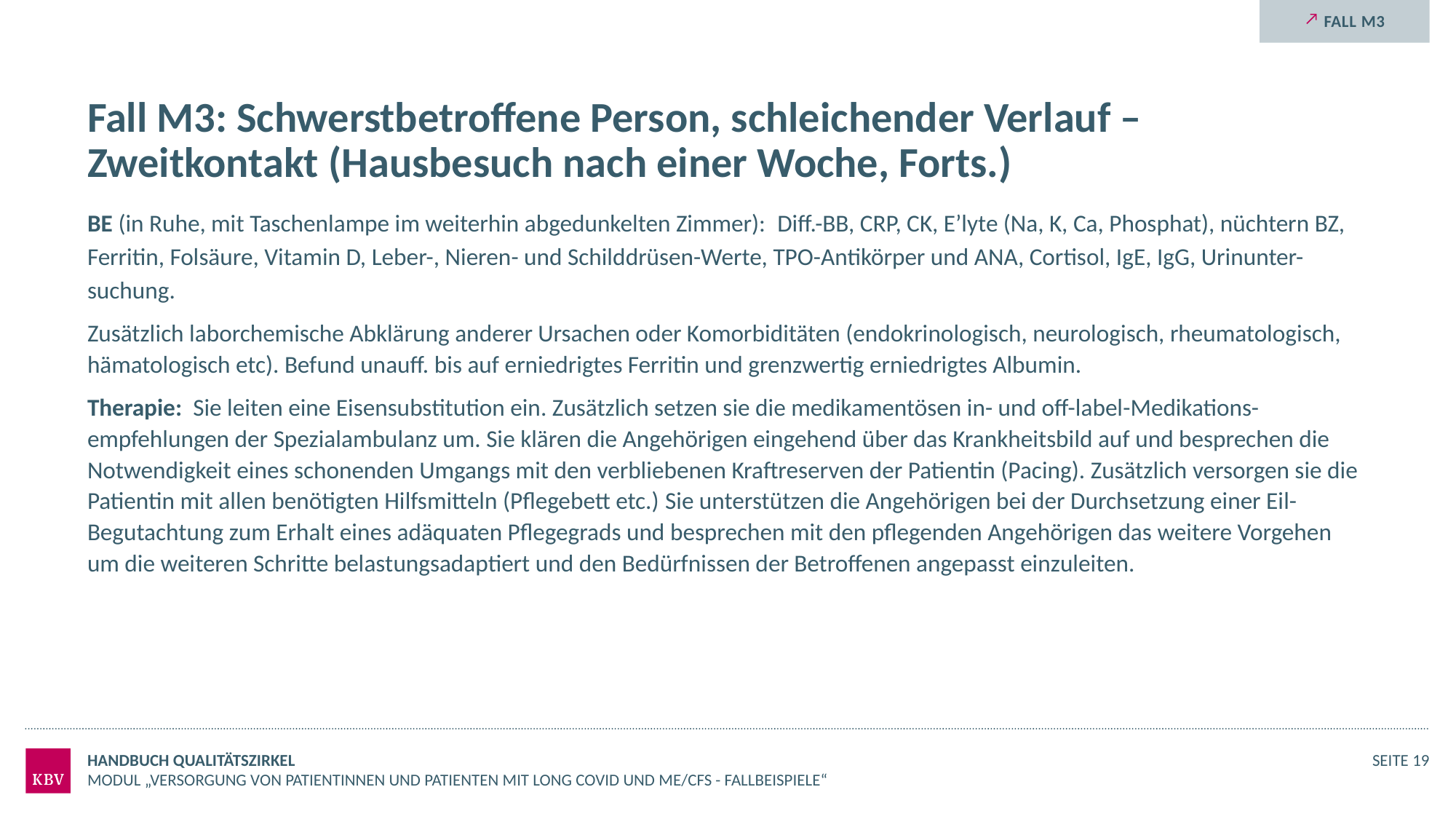

Fall M3
# Fall M3: Schwerstbetroffene Person, schleichender Verlauf – Zweitkontakt (Hausbesuch nach einer Woche, Forts.)
BE (in Ruhe, mit Taschenlampe im weiterhin abgedunkelten Zimmer):  Diff.-BB, CRP, CK, E’lyte (Na, K, Ca, Phosphat), nüchtern BZ, Ferritin, Folsäure, Vitamin D, Leber-, Nieren- und Schilddrüsen-Werte, TPO-Antikörper und ANA, Cortisol, IgE, IgG, Urinunter-suchung.
Zusätzlich laborchemische Abklärung anderer Ursachen oder Komorbiditäten (endokrinologisch, neurologisch, rheumatologisch, hämatologisch etc). Befund unauff. bis auf erniedrigtes Ferritin und grenzwertig erniedrigtes Albumin.
Therapie:  Sie leiten eine Eisensubstitution ein. Zusätzlich setzen sie die medikamentösen in- und off-label-Medikations-empfehlungen der Spezialambulanz um. Sie klären die Angehörigen eingehend über das Krankheitsbild auf und besprechen die Notwendigkeit eines schonenden Umgangs mit den verbliebenen Kraftreserven der Patientin (Pacing). Zusätzlich versorgen sie die Patientin mit allen benötigten Hilfsmitteln (Pflegebett etc.) Sie unterstützen die Angehörigen bei der Durchsetzung einer Eil-Begutachtung zum Erhalt eines adäquaten Pflegegrads und besprechen mit den pflegenden Angehörigen das weitere Vorgehen um die weiteren Schritte belastungsadaptiert und den Bedürfnissen der Betroffenen angepasst einzuleiten.

Handbuch Qualitätszirkel
Seite 19
Modul „Versorgung von Patientinnen und Patienten mit Long COVID und ME/CFS - Fallbeispiele“